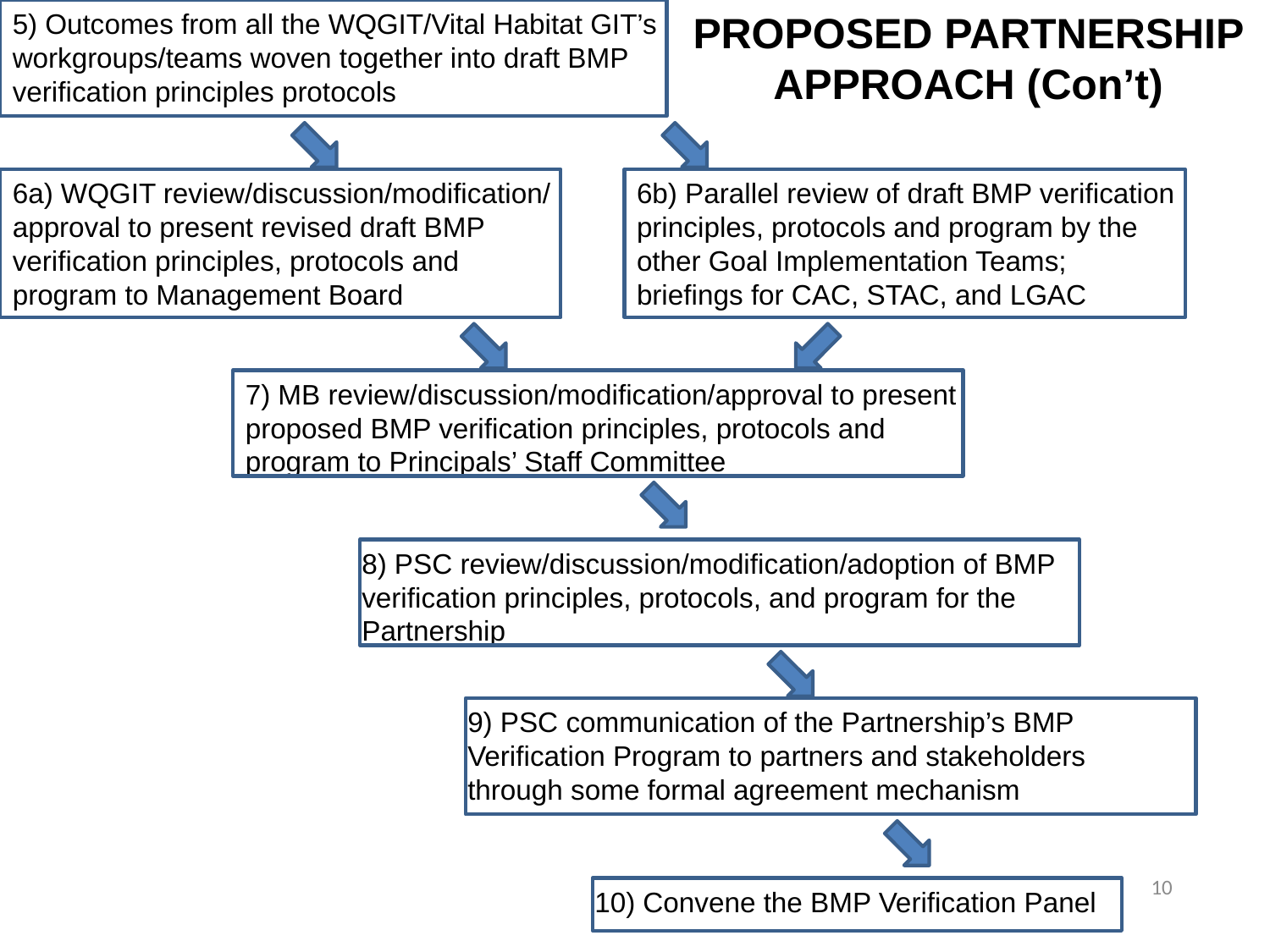

5) Outcomes from all the WQGIT/Vital Habitat GIT’s workgroups/teams woven together into draft BMP verification principles protocols

PROPOSED PARTNERSHIP APPROACH (Con’t)

6a) WQGIT review/discussion/modification/ approval to present revised draft BMP verification principles, protocols and program to Management Board

6b) Parallel review of draft BMP verification principles, protocols and program by the other Goal Implementation Teams;
briefings for CAC, STAC, and LGAC

7) MB review/discussion/modification/approval to present proposed BMP verification principles, protocols and program to Principals’ Staff Committee

8) PSC review/discussion/modification/adoption of BMP verification principles, protocols, and program for the Partnership

9) PSC communication of the Partnership’s BMP Verification Program to partners and stakeholders through some formal agreement mechanism

10
10) Convene the BMP Verification Panel